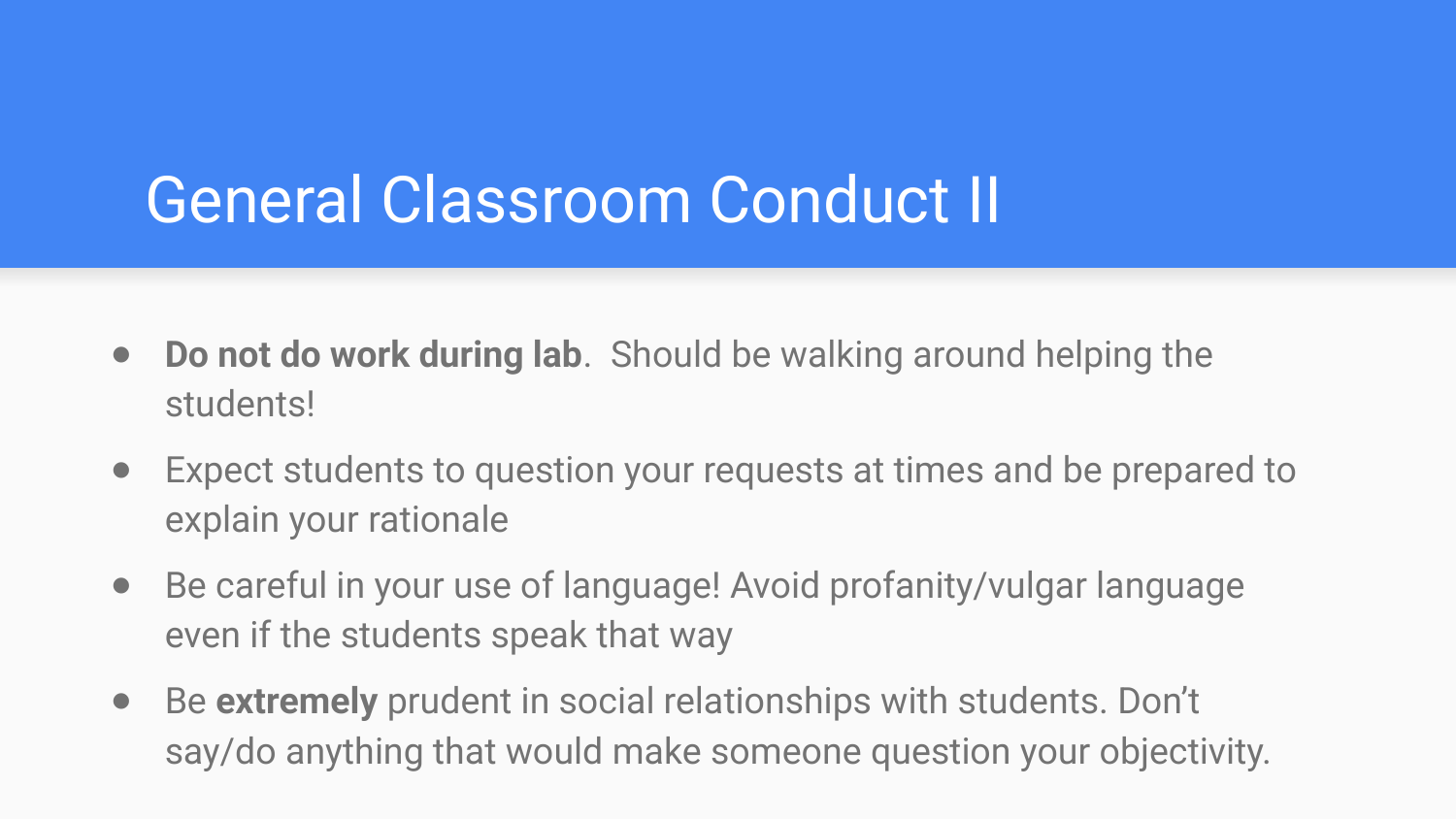

# General Classroom Conduct II

Do not do work during lab.  Should be walking around helping the students!
Expect students to question your requests at times and be prepared to explain your rationale
Be careful in your use of language! Avoid profanity/vulgar language even if the students speak that way
Be extremely prudent in social relationships with students. Don’t say/do anything that would make someone question your objectivity.